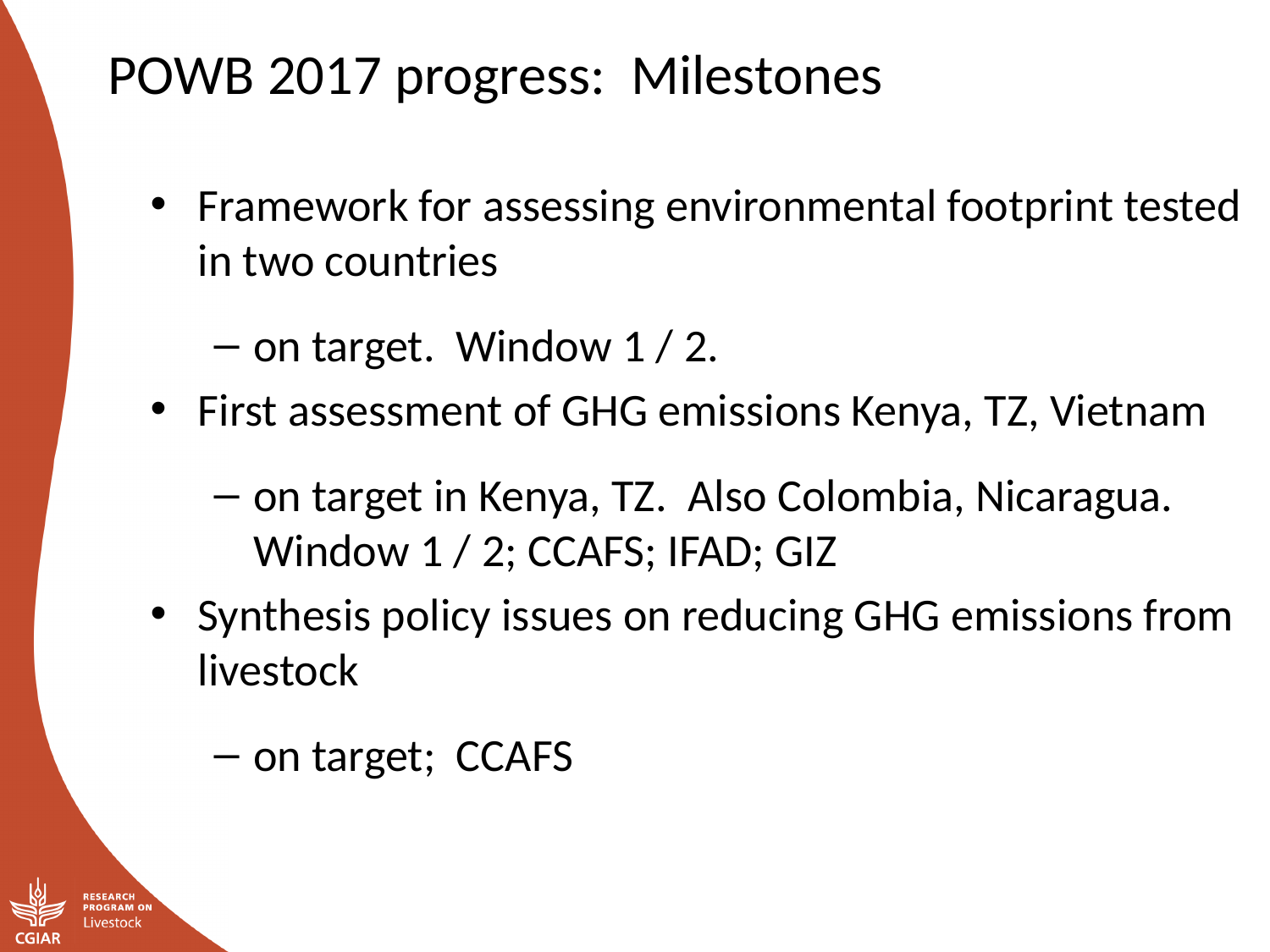

POWB 2017 progress:  Milestones
Framework for assessing environmental footprint tested in two countries
on target.  Window 1 / 2.
First assessment of GHG emissions Kenya, TZ, Vietnam
on target in Kenya, TZ.  Also Colombia, Nicaragua.  Window 1 / 2; CCAFS; IFAD; GIZ
Synthesis policy issues on reducing GHG emissions from livestock
on target;  CCAFS